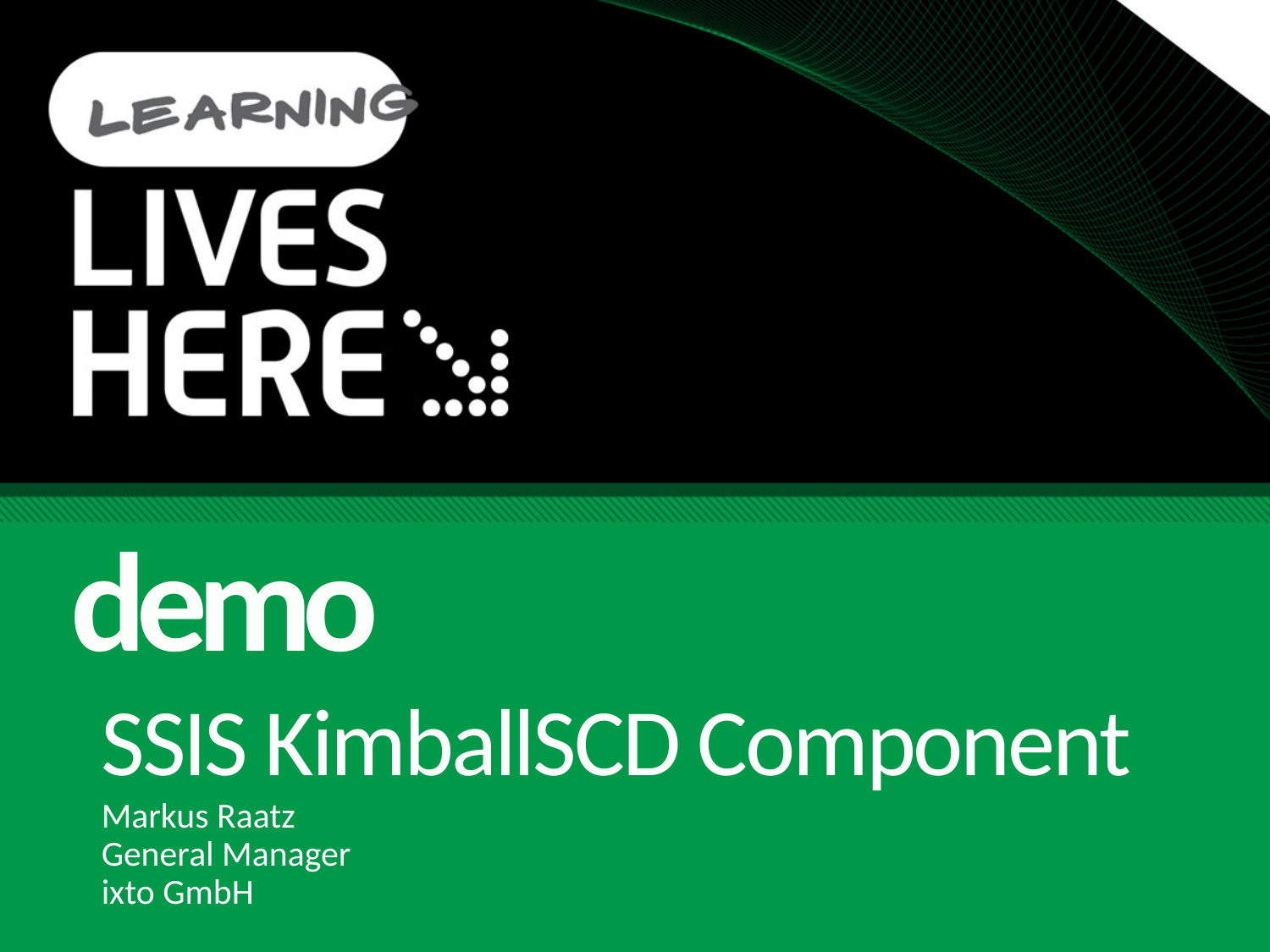

demo
# SSIS KimballSCD Component
Markus Raatz
General Manager
ixto GmbH